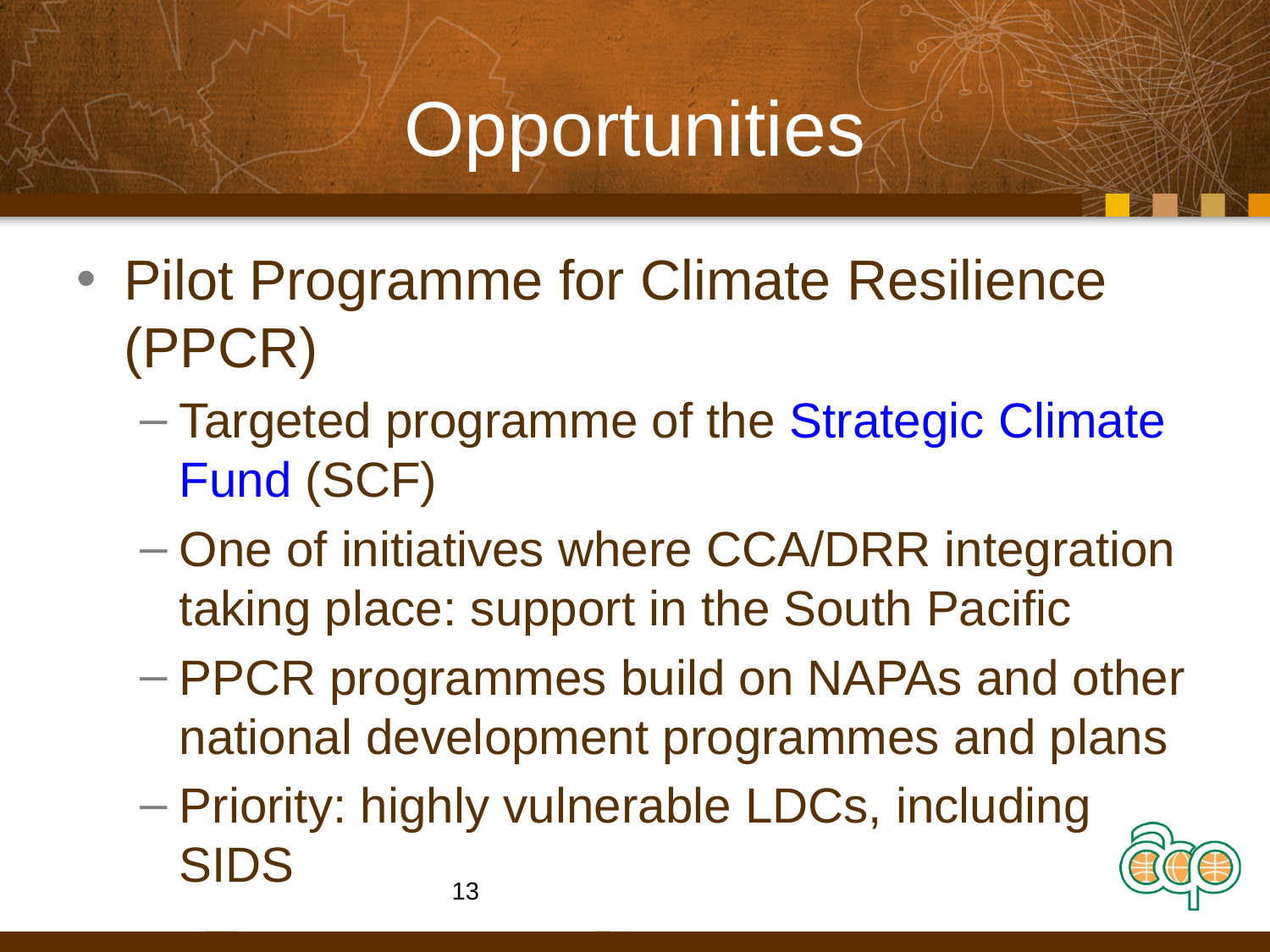

# Opportunities
Pilot Programme for Climate Resilience (PPCR)
Targeted programme of the Strategic Climate Fund (SCF)
One of initiatives where CCA/DRR integration taking place: support in the South Pacific
PPCR programmes build on NAPAs and other national development programmes and plans
Priority: highly vulnerable LDCs, including SIDS
13